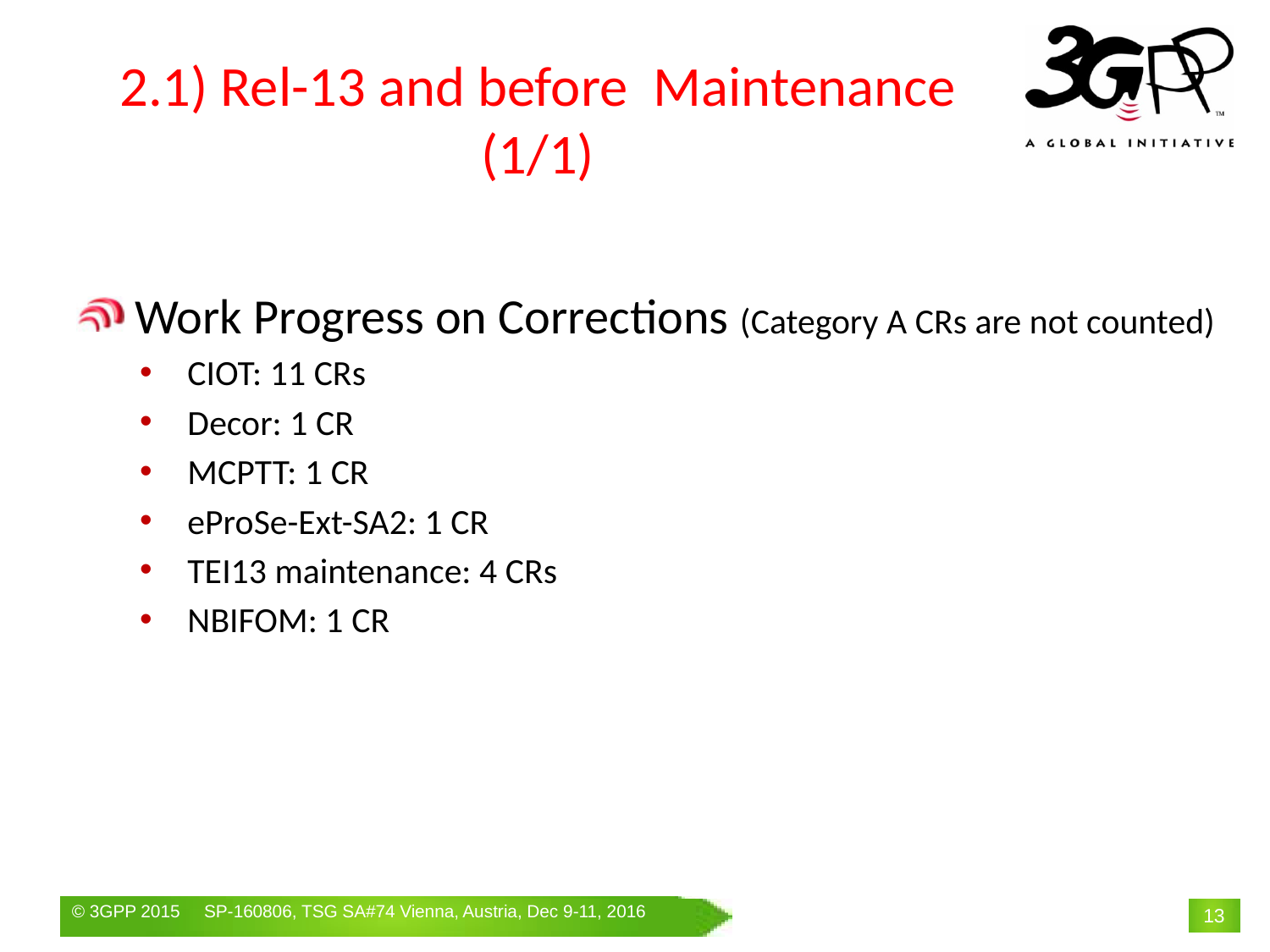

# 2.1) Rel-13 and before  Maintenance (1/1)
 Work Progress on Corrections (Category A CRs are not counted)
 CIOT: 11 CRs
 Decor: 1 CR
 MCPTT: 1 CR
 eProSe-Ext-SA2: 1 CR
 TEI13 maintenance: 4 CRs
 NBIFOM: 1 CR